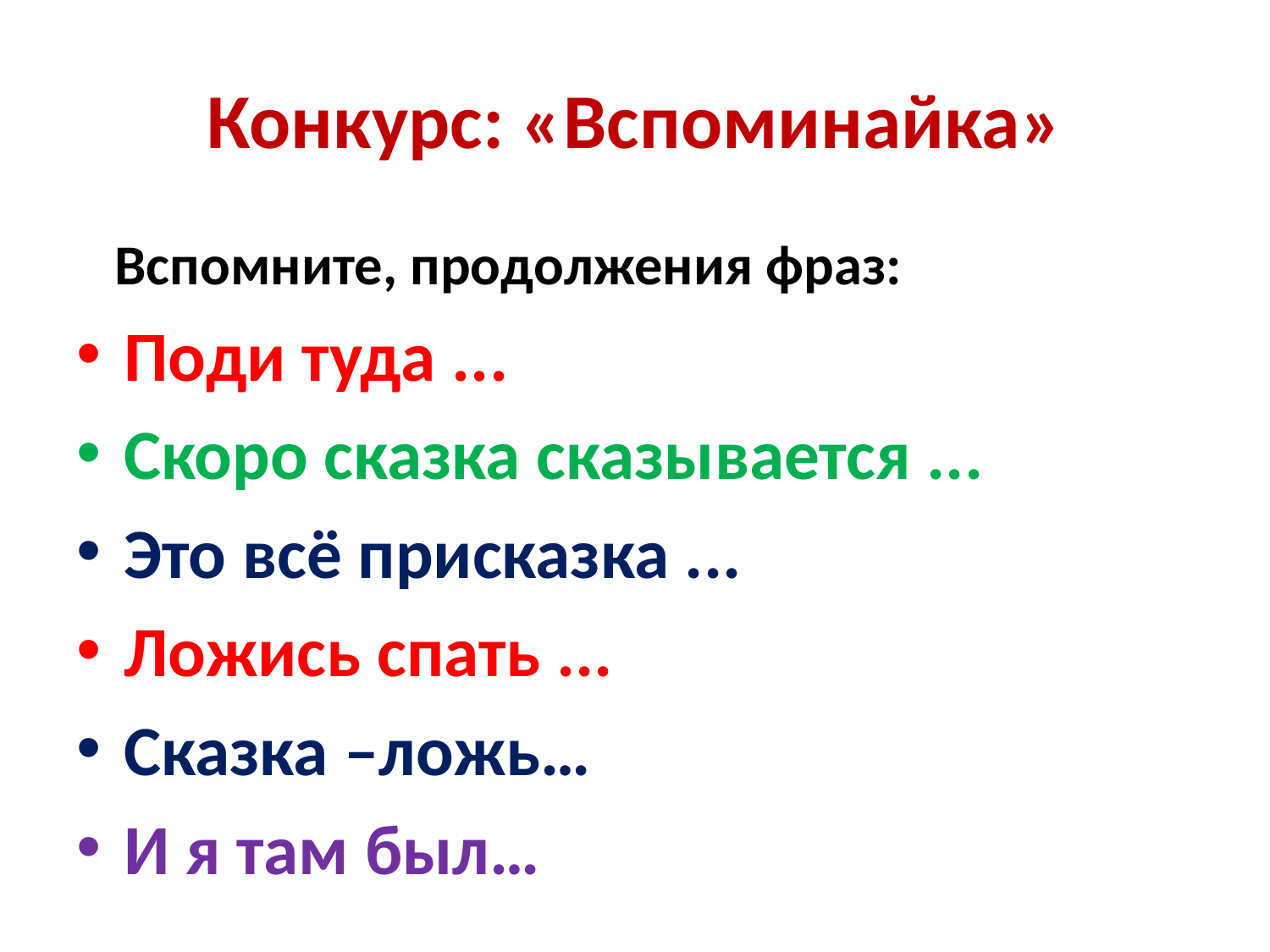

# Конкурс: «Вспоминайка»
   Вспомните, продолжения фраз:
Поди туда ...
Скоро сказка сказывается ...
Это всё присказка ...
Ложись спать ...
Сказка –ложь…
И я там был…